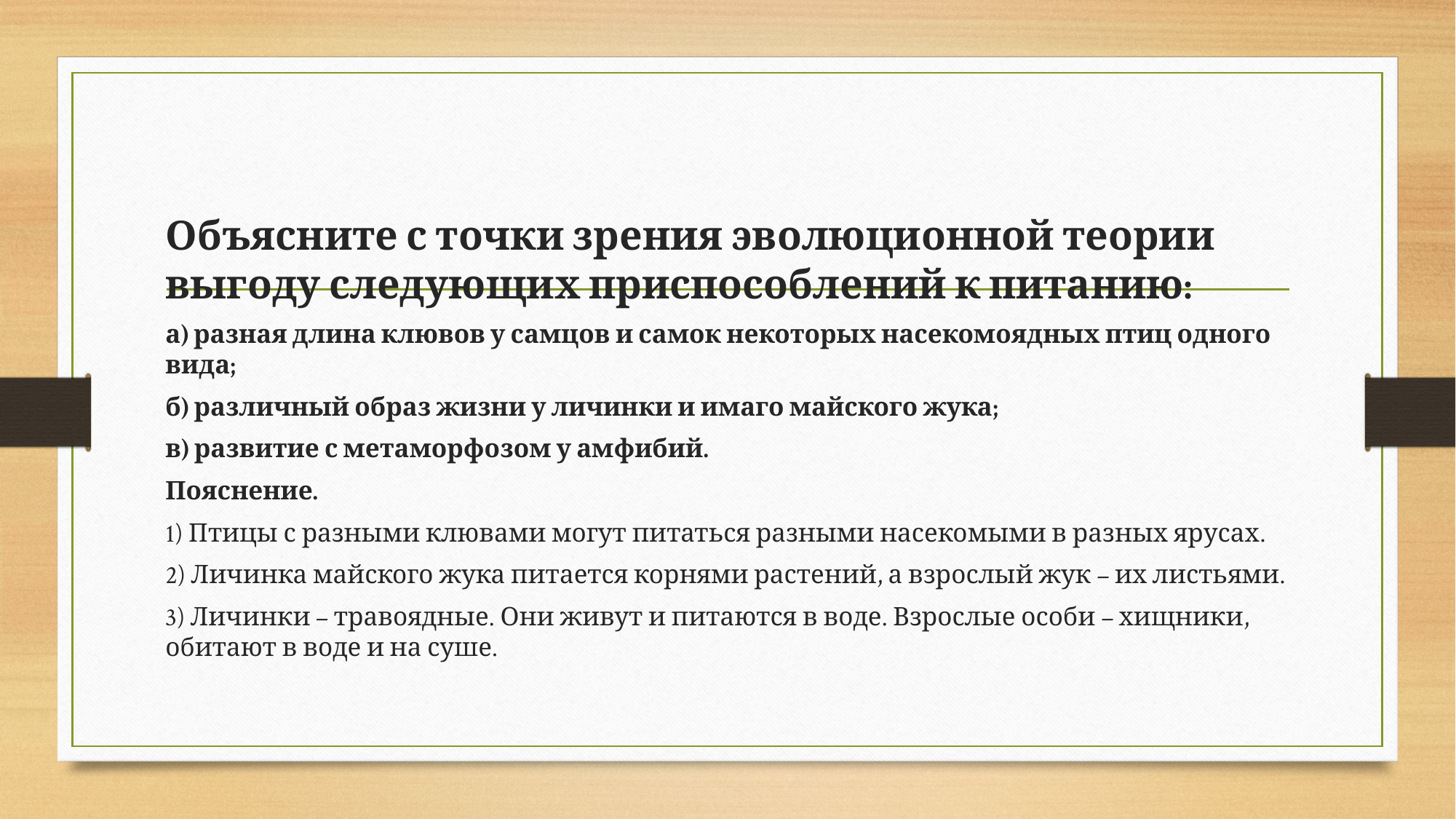

Объясните с точки зрения эволюционной теории выгоду следующих приспособлений к питанию:
а) разная длина клювов у самцов и самок некоторых насекомоядных птиц одного вида;
б) различный образ жизни у личинки и имаго майского жука;
в) развитие с метаморфозом у амфибий.
Пояснение.
1) Птицы с разными клювами могут питаться разными насекомыми в разных ярусах.
2) Личинка майского жука питается корнями растений, а взрослый жук – их листьями.
3) Личинки – травоядные. Они живут и питаются в воде. Взрослые особи – хищники, обитают в воде и на суше.

#